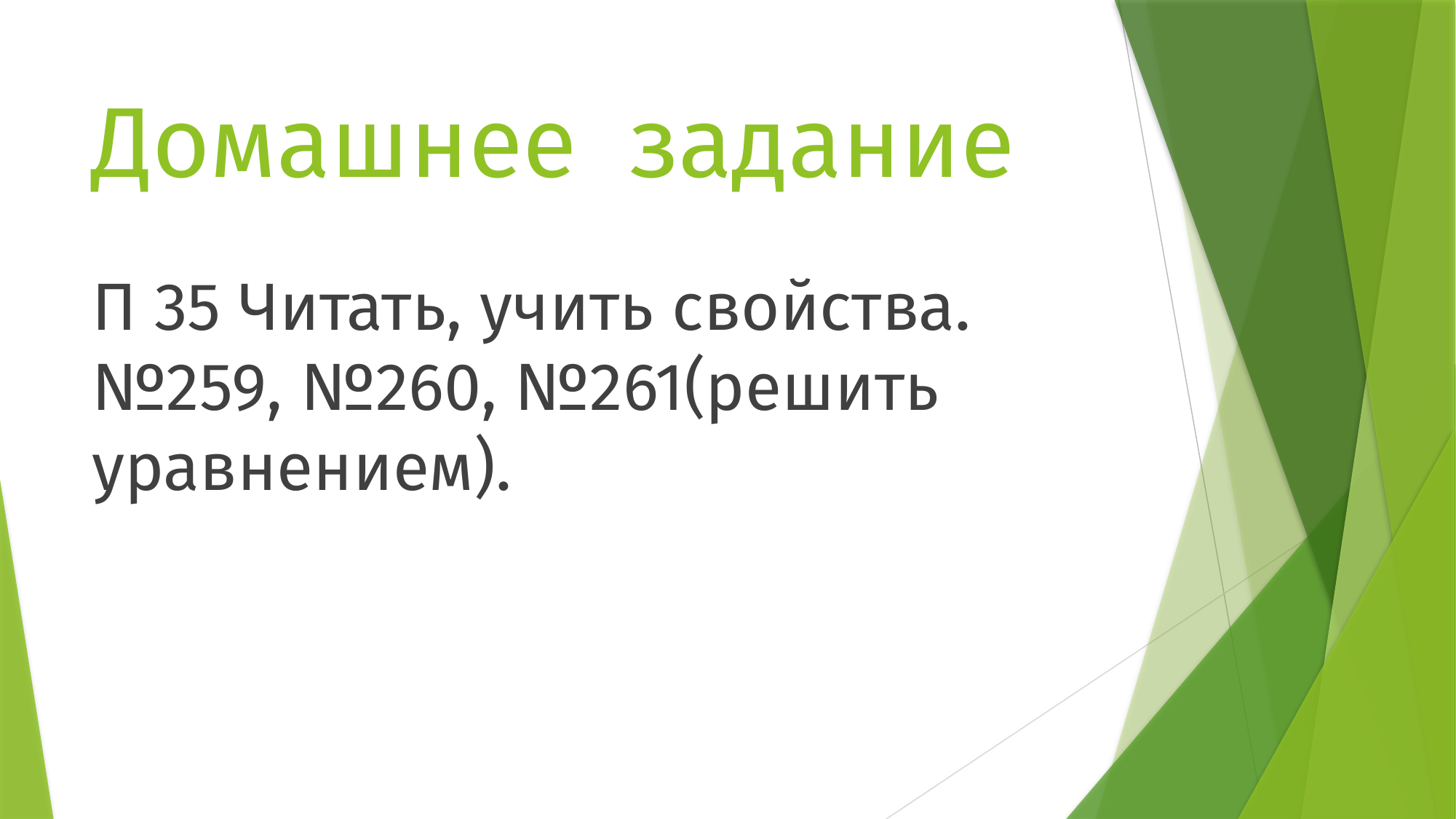

# Домашнее  задание
П 35 Читать, учить свойства. №259, №260, №261(решить уравнением).